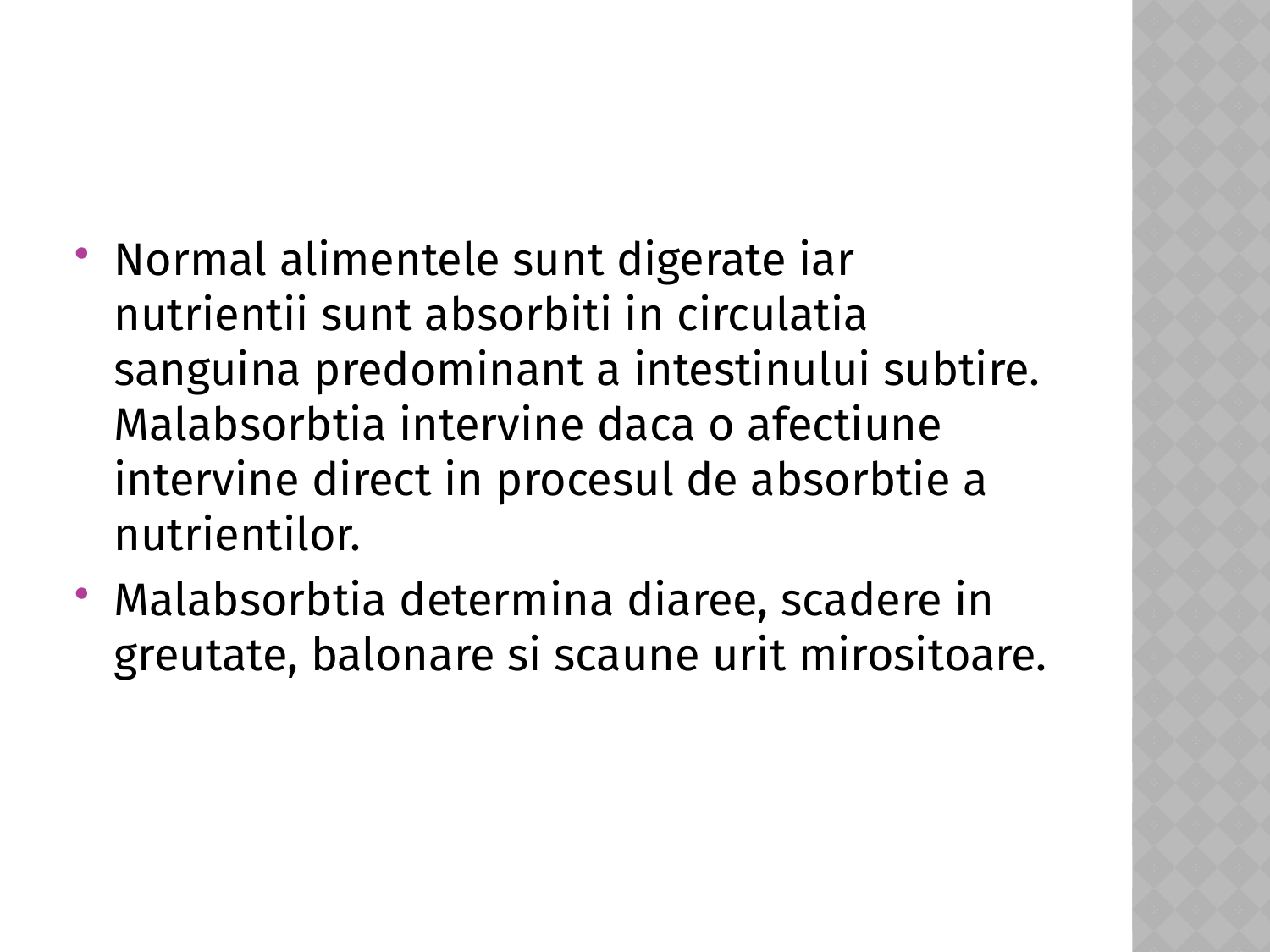

Normal alimentele sunt digerate iar nutrientii sunt absorbiti in circulatia sanguina predominant a intestinului subtire. Malabsorbtia intervine daca o afectiune intervine direct in procesul de absorbtie a nutrientilor.
Malabsorbtia determina diaree, scadere in greutate, balonare si scaune urit mirositoare.